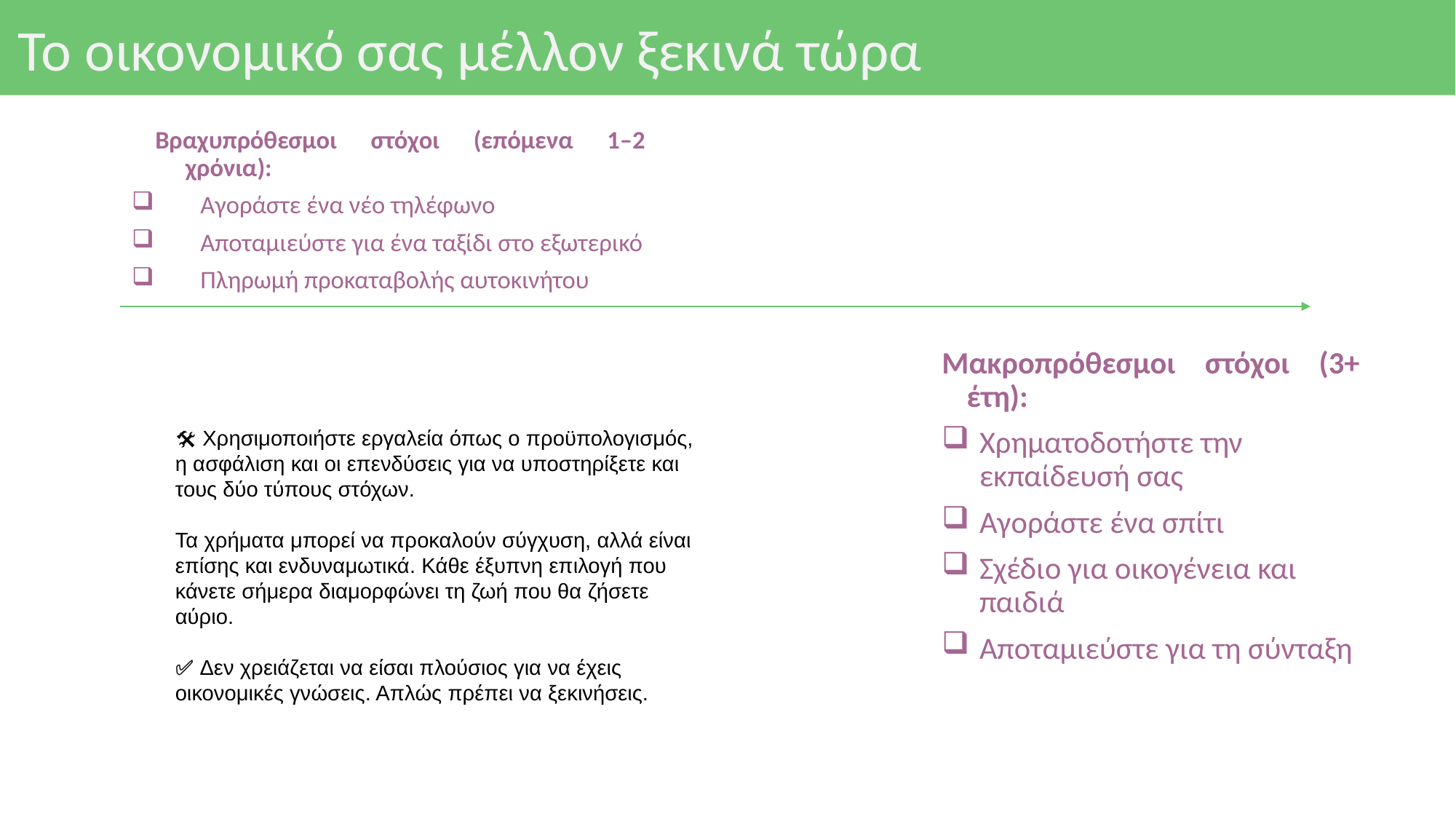

# Το οικονομικό σας μέλλον ξεκινά τώρα
Βραχυπρόθεσμοι στόχοι (επόμενα 1–2 χρόνια):
Αγοράστε ένα νέο τηλέφωνο
Αποταμιεύστε για ένα ταξίδι στο εξωτερικό
Πληρωμή προκαταβολής αυτοκινήτου
Μακροπρόθεσμοι στόχοι (3+ έτη):
Χρηματοδοτήστε την εκπαίδευσή σας
Αγοράστε ένα σπίτι
Σχέδιο για οικογένεια και παιδιά
Αποταμιεύστε για τη σύνταξη
🛠️ Χρησιμοποιήστε εργαλεία όπως ο προϋπολογισμός, η ασφάλιση και οι επενδύσεις για να υποστηρίξετε και τους δύο τύπους στόχων.

Τα χρήματα μπορεί να προκαλούν σύγχυση, αλλά είναι επίσης και ενδυναμωτικά. Κάθε έξυπνη επιλογή που κάνετε σήμερα διαμορφώνει τη ζωή που θα ζήσετε αύριο.

✅ Δεν χρειάζεται να είσαι πλούσιος για να έχεις οικονομικές γνώσεις. Απλώς πρέπει να ξεκινήσεις.